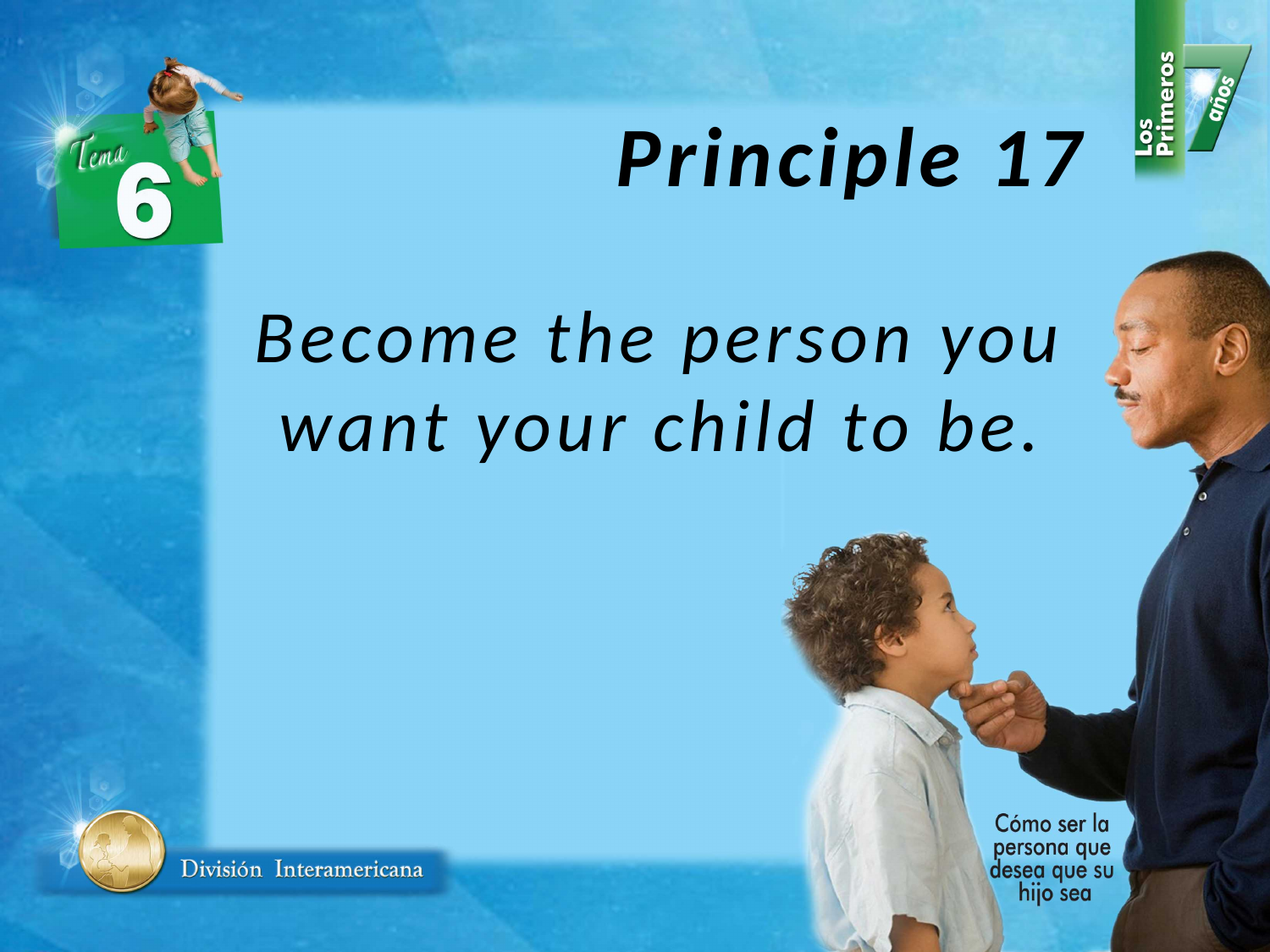

Principle 17

Become the person you want your child to be.